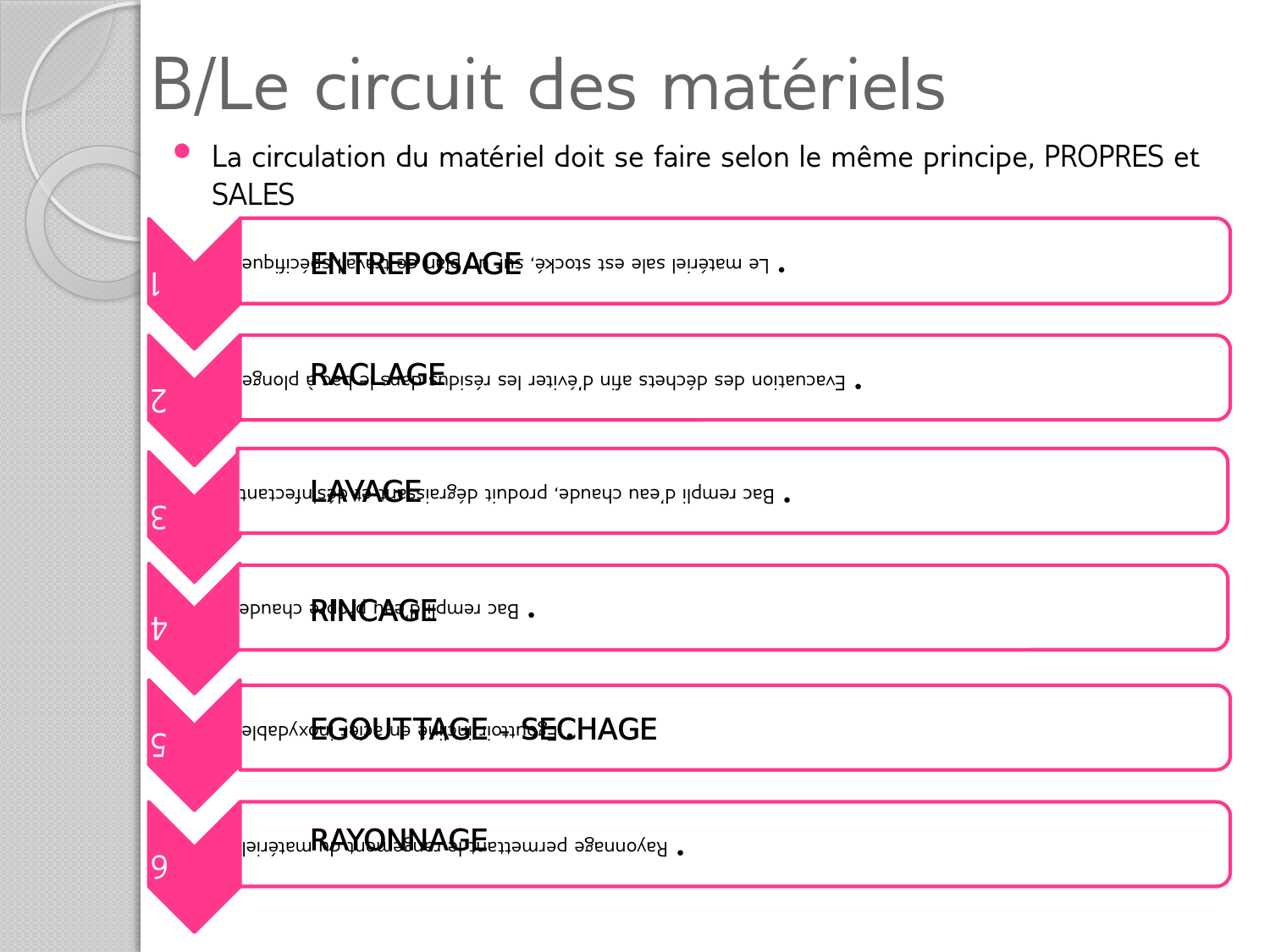

# B/Le circuit des matériels
La circulation du matériel doit se faire selon le même principe, PROPRES et SALES
1
Le matériel sale est stocké, sur un plan de travail spécifique
2
Evacuation des déchets afin d’éviter les résidus dans le bac à plonge
3
Bac rempli d’eau chaude, produit dégraissant et désinfectant
4

Bac rempli d’eau propre chaude

5
Egouttoir incliné en acier inoxydable
6
Rayonnage permettant le rangement du matériel
ENTREPOSAGE
RACLAGE
LAVAGE
RINCAGE
EGOUTTAGE - SECHAGE
RAYONNAGE